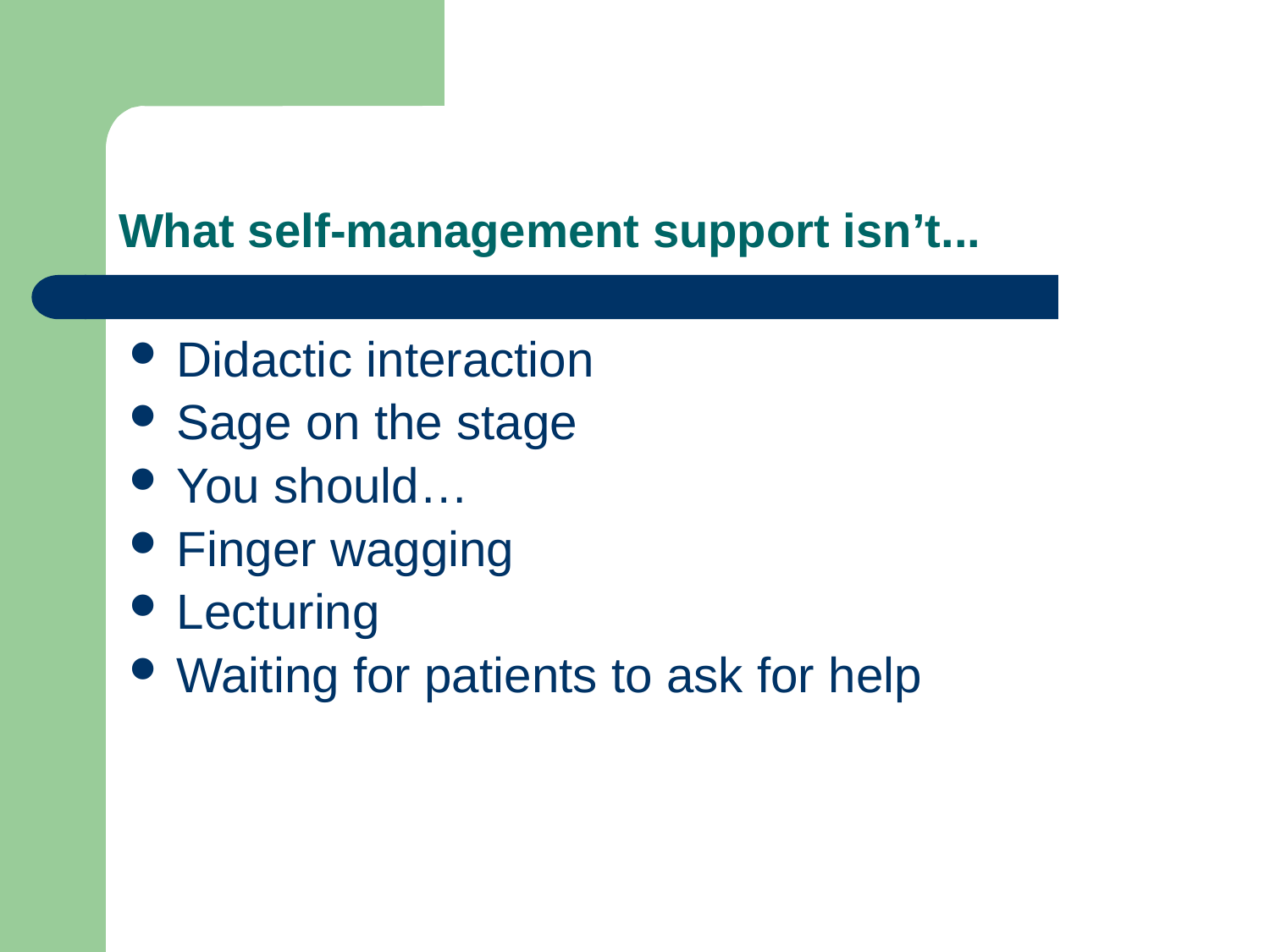

# What self-management support isn’t...
Didactic interaction
Sage on the stage
You should…
Finger wagging
Lecturing
Waiting for patients to ask for help